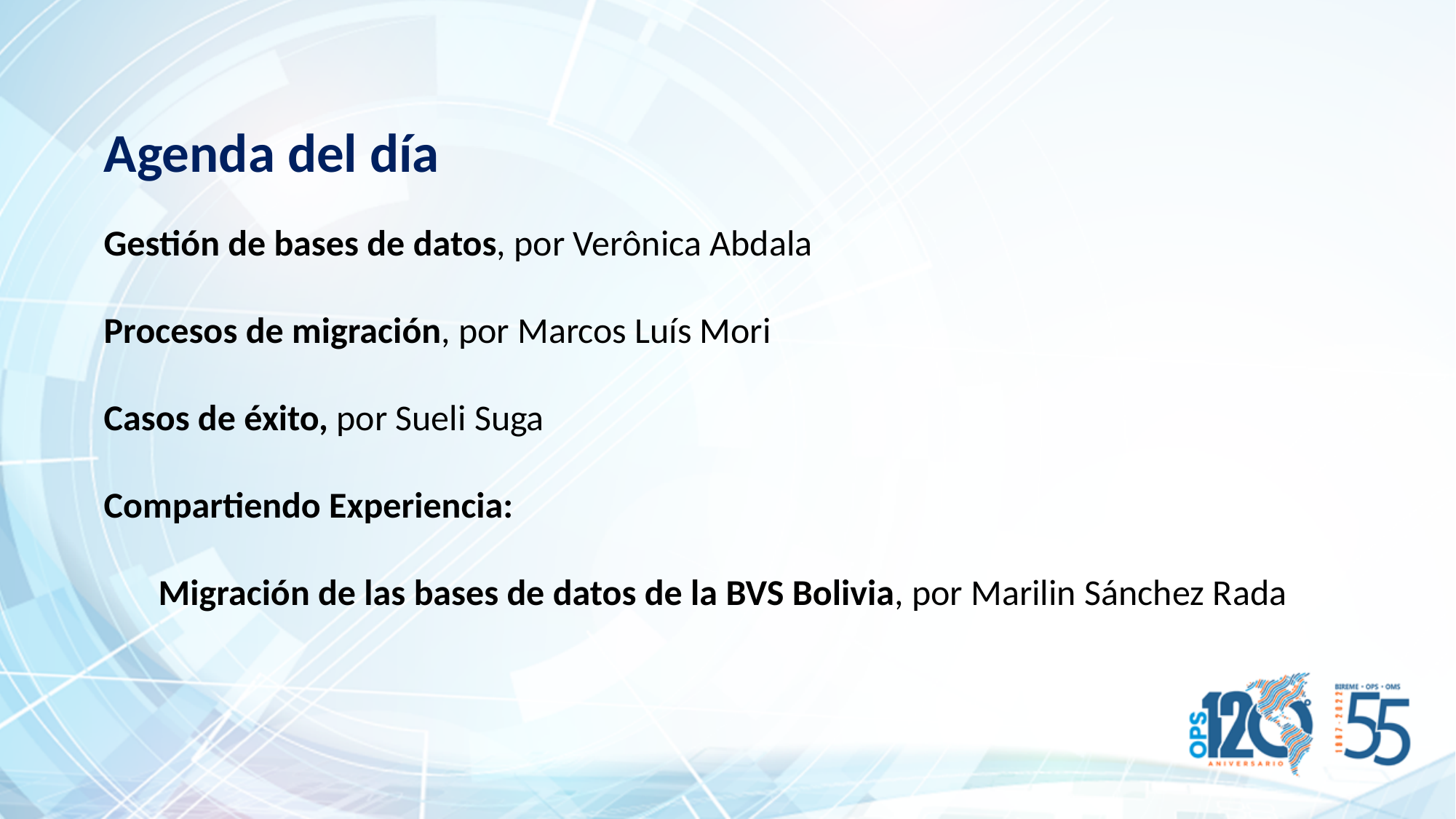

Agenda del día

Gestión de bases de datos, por Verônica Abdala

Procesos de migración, por Marcos Luís Mori

Casos de éxito, por Sueli Suga

Compartiendo Experiencia:

Migración de las bases de datos de la BVS Bolivia, por Marilin Sánchez Rada